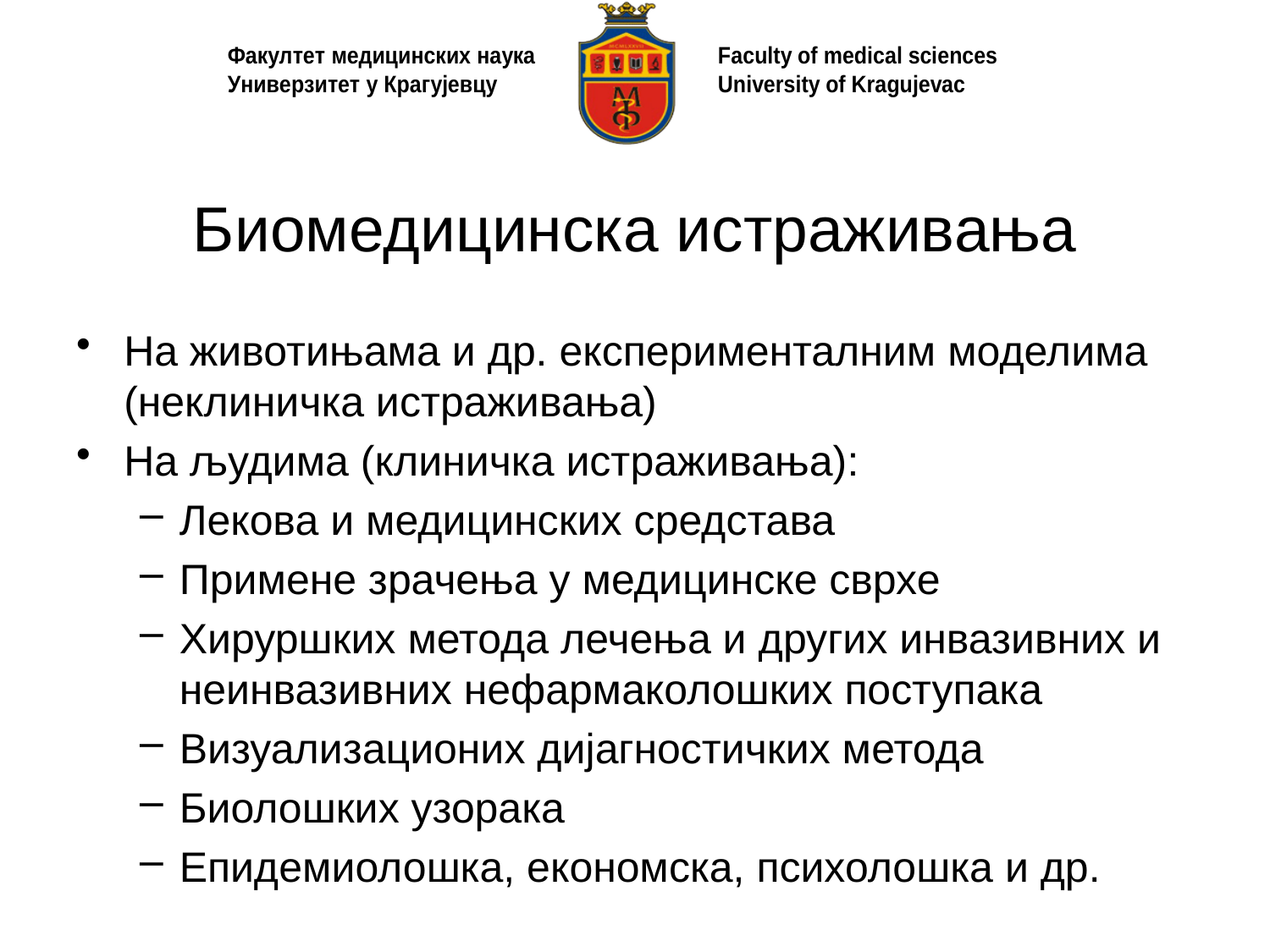

# Биомедицинска истраживања
На животињама и др. експерименталним моделима (неклиничка истраживања)
На људима (клиничка истраживања):
Лекова и медицинских средстава
Примене зрачења у медицинске сврхе
Хируршких метода лечења и других инвазивних и неинвазивних нефармаколошких поступака
Визуализационих дијагностичких метода
Биолошких узорака
Епидемиолошка, економска, психолошка и др.